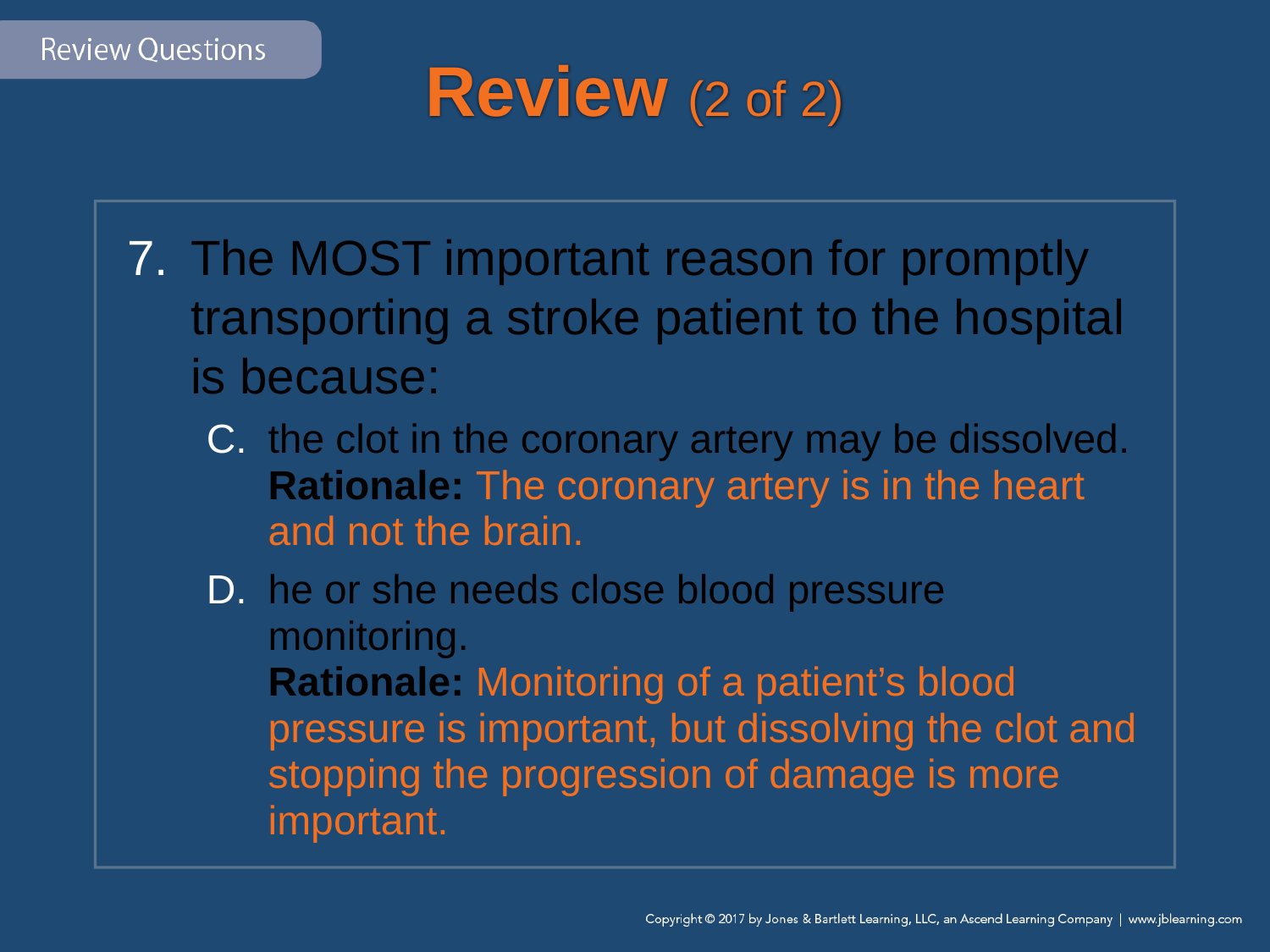

# Review (2 of 2)
The MOST important reason for promptly transporting a stroke patient to the hospital is because:
the clot in the coronary artery may be dissolved.
Rationale: The coronary artery is in the heart and not the brain.
he or she needs close blood pressure monitoring.
Rationale: Monitoring of a patient’s blood pressure is important, but dissolving the clot and stopping the progression of damage is more important.